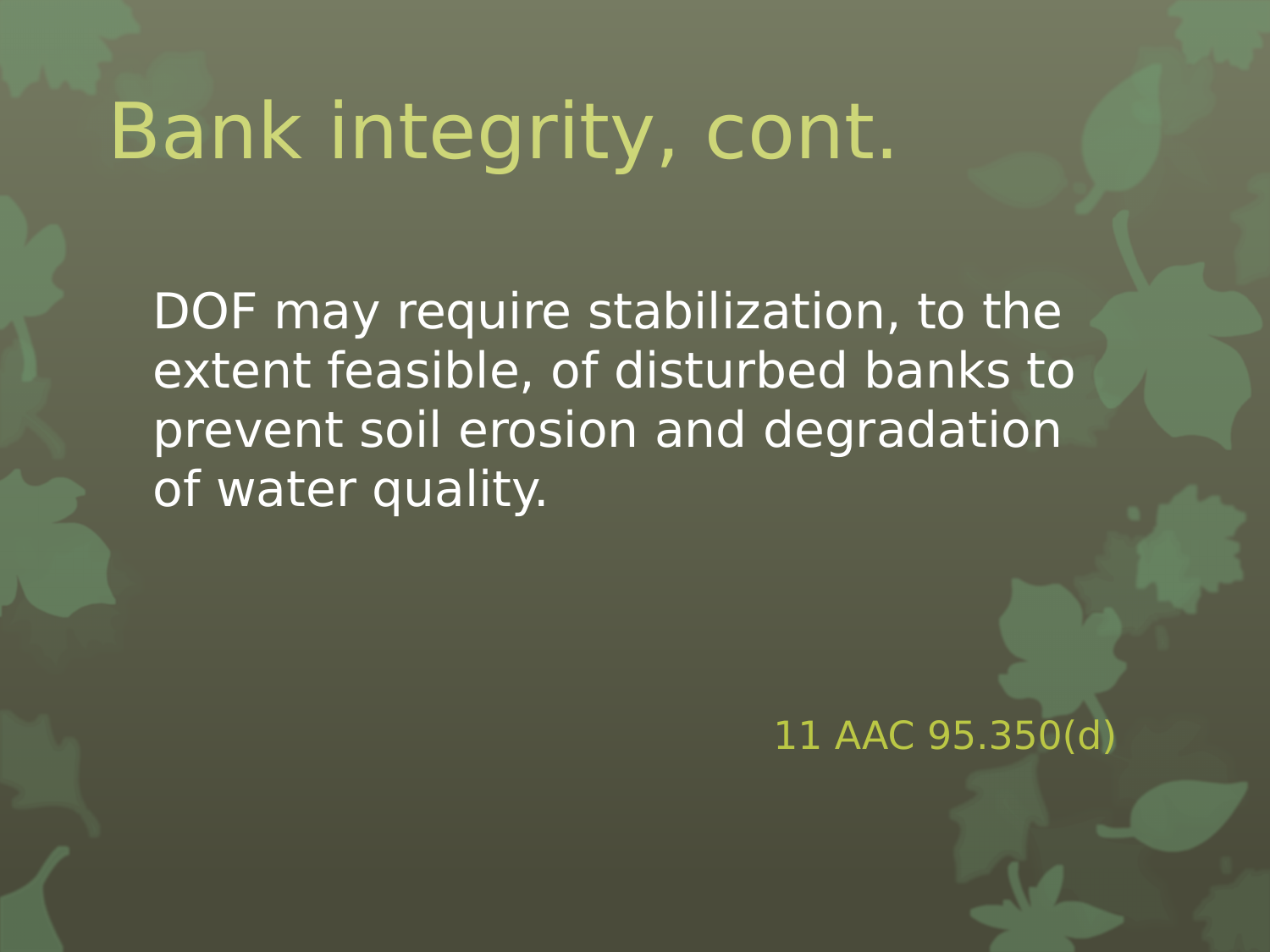

# Bank integrity, cont.
DOF may require stabilization, to the extent feasible, of disturbed banks to prevent soil erosion and degradation of water quality.

11 AAC 95.350(d)